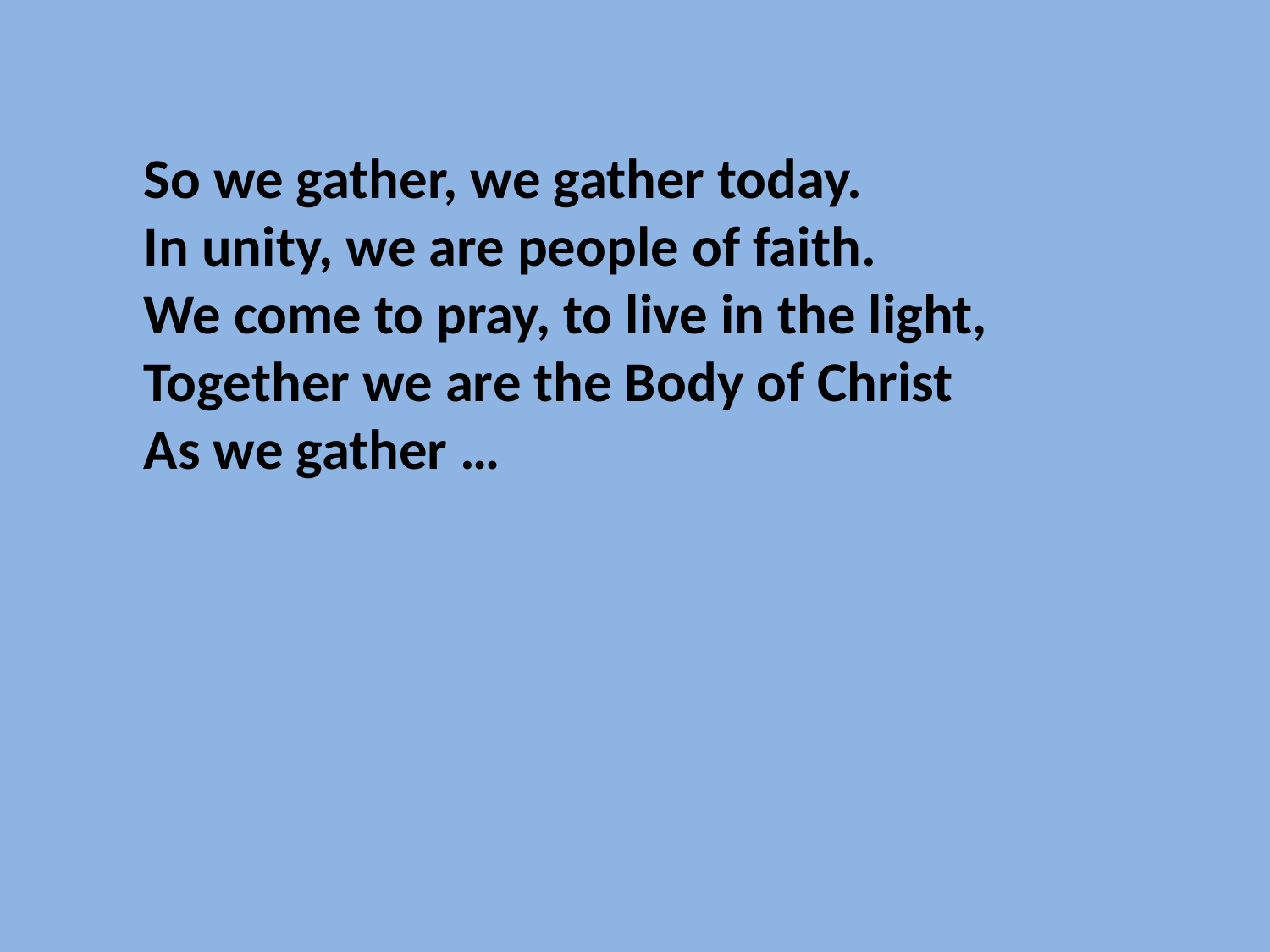

So we gather, we gather today.
In unity, we are people of faith.
We come to pray, to live in the light,
Together we are the Body of Christ
As we gather …